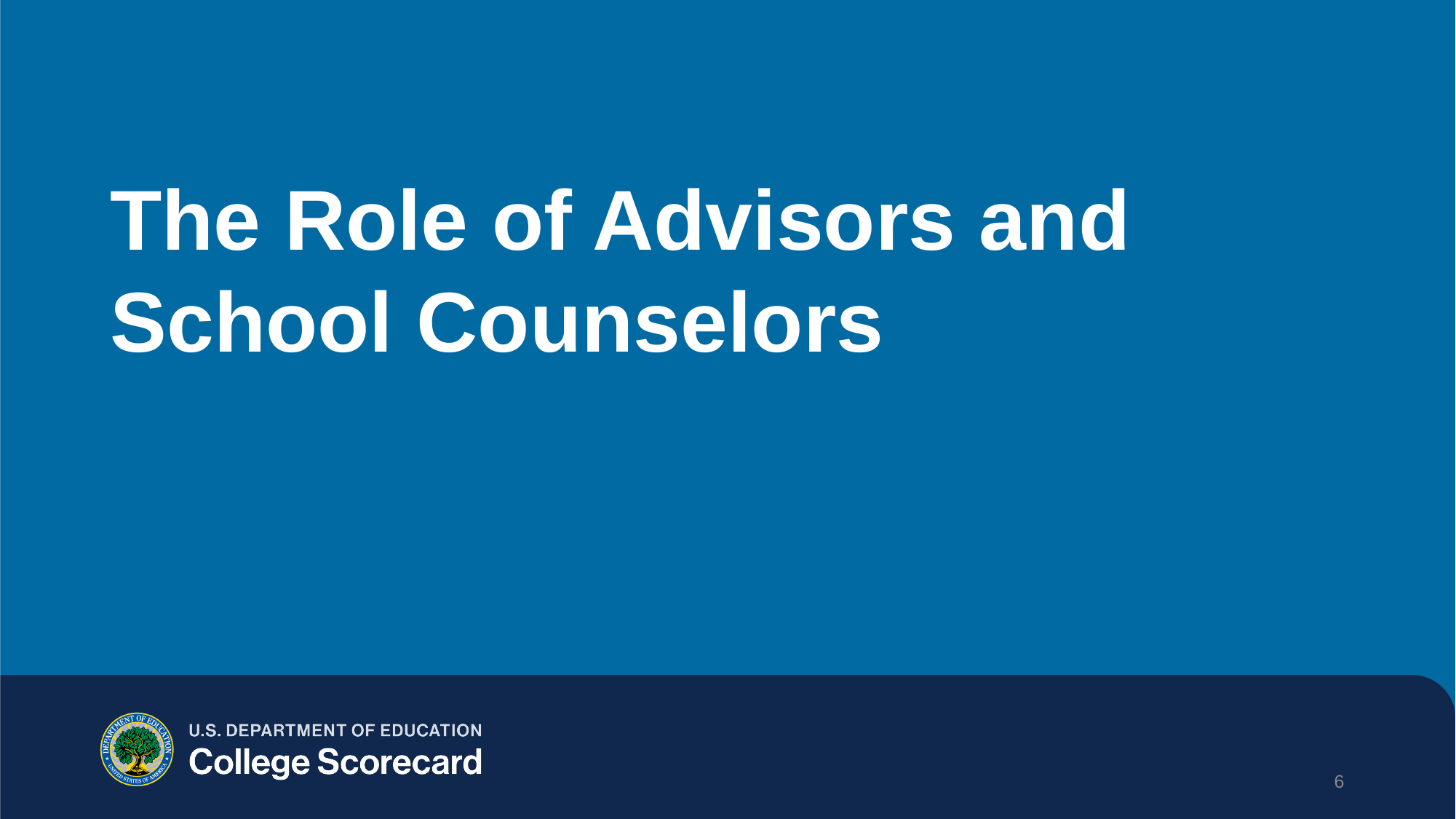

# The Role of Advisors and School Counselors

6